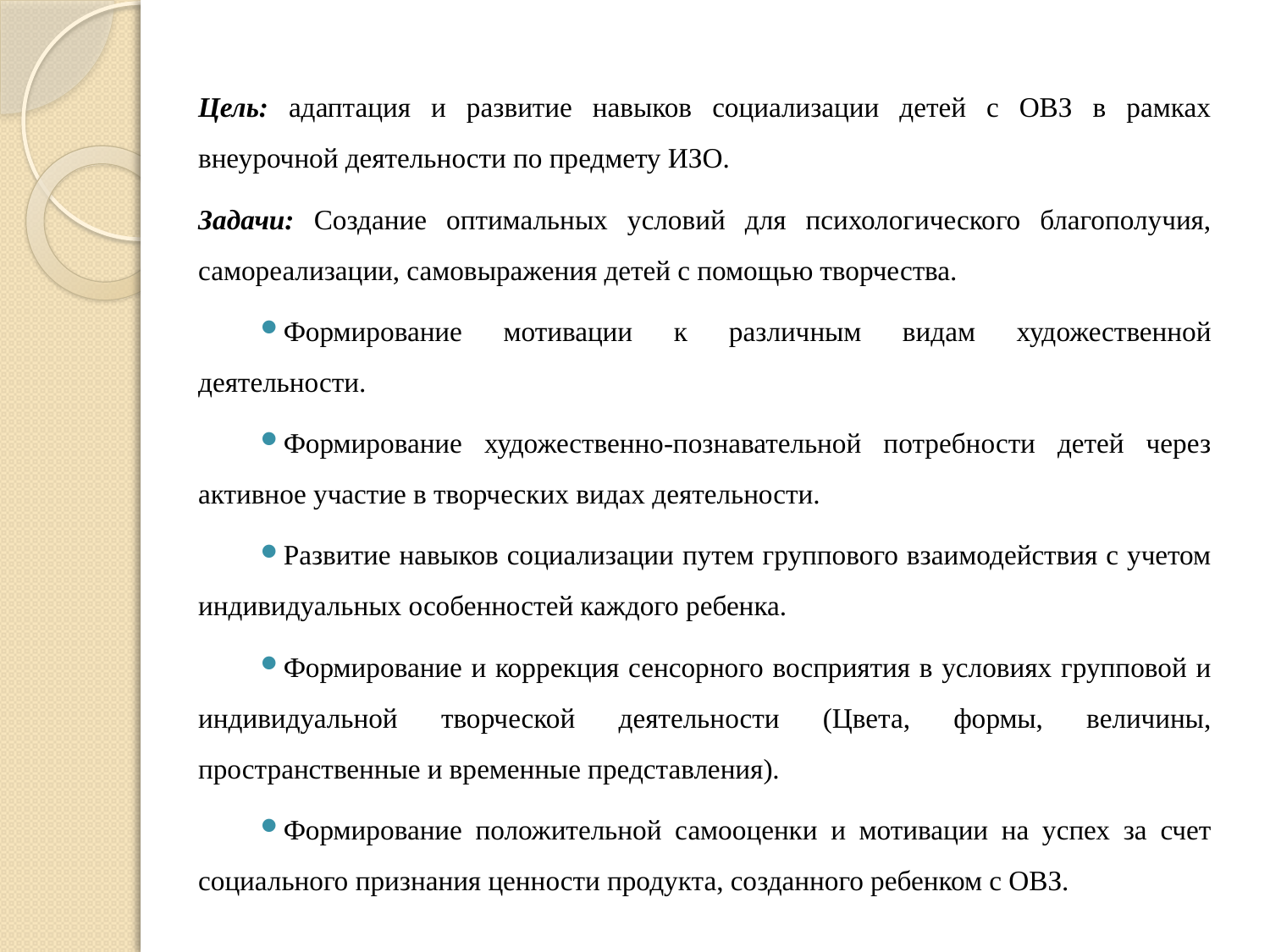

Цель: адаптация и развитие навыков социализации детей с ОВЗ в рамках внеурочной деятельности по предмету ИЗО.
Задачи: Создание оптимальных условий для психологического благополучия, самореализации, самовыражения детей с помощью творчества.
Формирование мотивации к различным видам художественной деятельности.
Формирование художественно-познавательной потребности детей через активное участие в творческих видах деятельности.
Развитие навыков социализации путем группового взаимодействия с учетом индивидуальных особенностей каждого ребенка.
Формирование и коррекция сенсорного восприятия в условиях групповой и индивидуальной творческой деятельности (Цвета, формы, величины, пространственные и временные представления).
Формирование положительной самооценки и мотивации на успех за счет социального признания ценности продукта, созданного ребенком с ОВЗ.